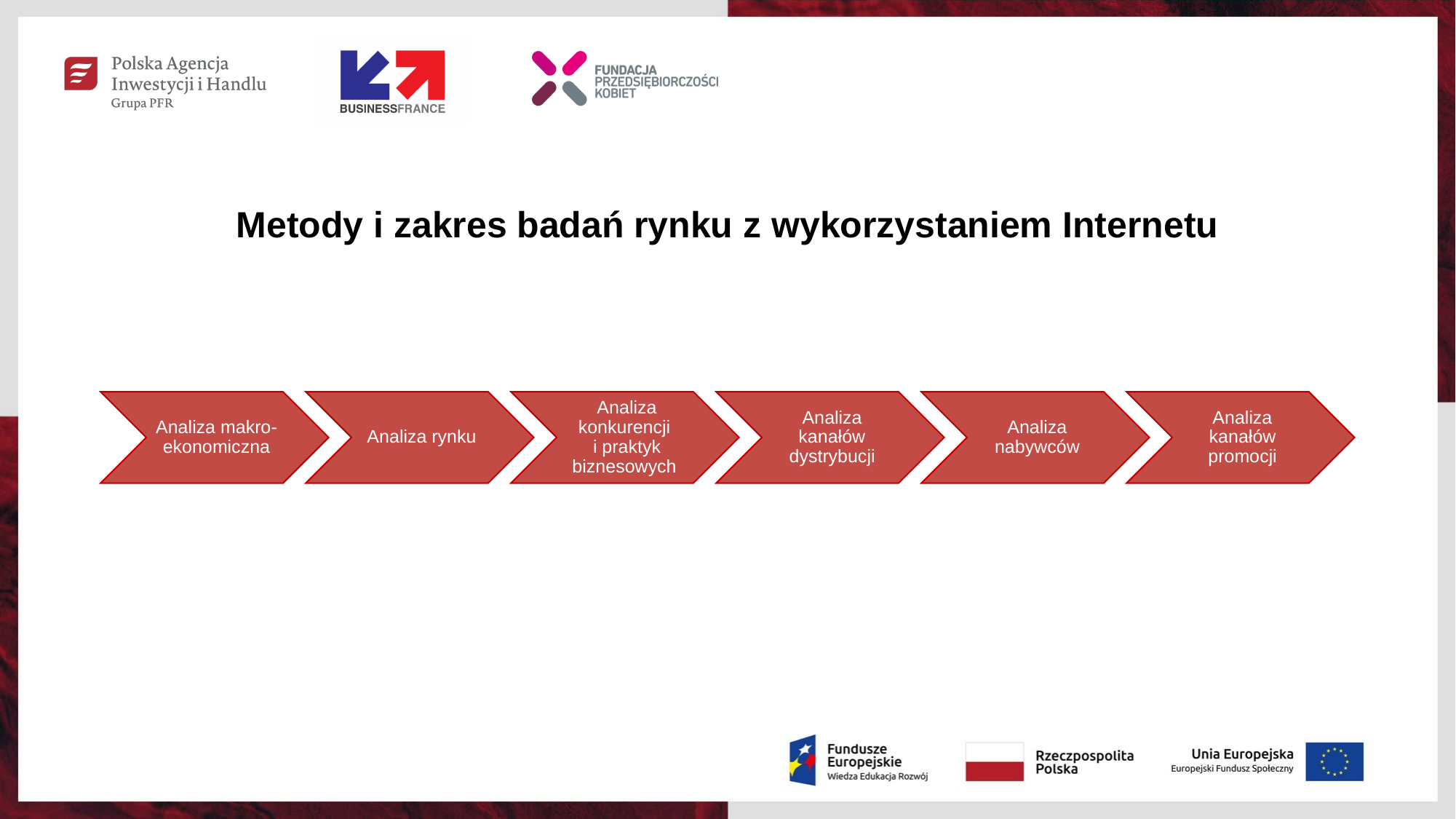

Analiza makro-ekonomiczna
Analiza rynku
Analiza konkurencji
i praktyk biznesowych
Analiza kanałów dystrybucji
Analiza nabywców
Analiza kanałów promocji
# Metody i zakres badań rynku z wykorzystaniem Internetu